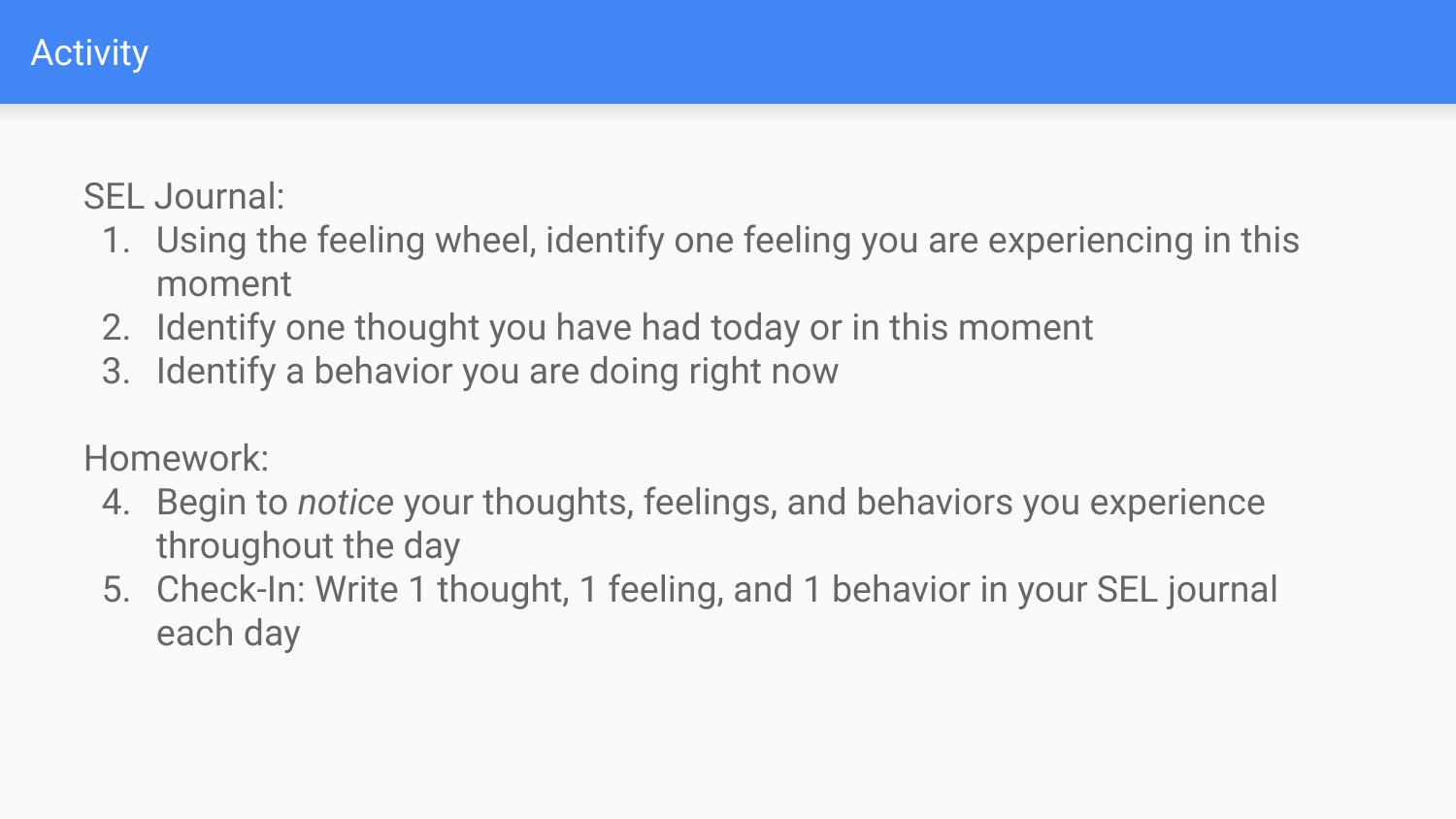

# Activity
SEL Journal:
Using the feeling wheel, identify one feeling you are experiencing in this moment
Identify one thought you have had today or in this moment
Identify a behavior you are doing right now

Homework:
Begin to notice your thoughts, feelings, and behaviors you experience throughout the day
Check-In: Write 1 thought, 1 feeling, and 1 behavior in your SEL journal each day